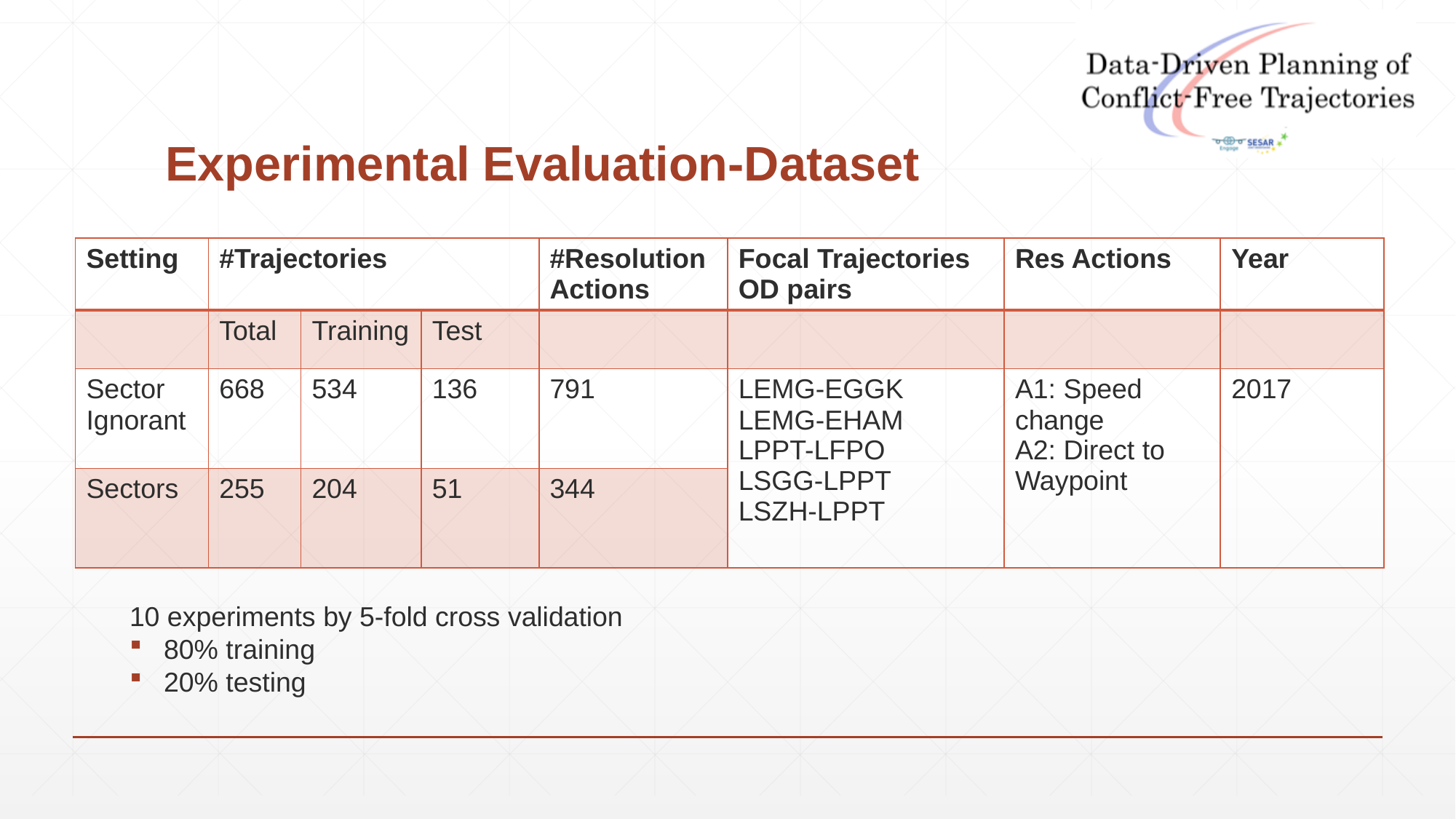

# Experimental Evaluation-Dataset
| Setting | #Trajectories |  |  | #Resolution Actions | Focal Trajectories OD pairs | Res Actions | Year |
| --- | --- | --- | --- | --- | --- | --- | --- |
|  | Total | Training | Test |  |  |  |  |
| Sector Ignorant | 668 | 534 | 136 | 791 | LEMG-EGGK LEMG-EHAM LPPT-LFPO LSGG-LPPT LSZH-LPPT | A1: Speed change A2: Direct to Waypoint | 2017 |
| Sectors | 255 | 204 | 51 | 344 |  |  |  |
10 experiments by 5-fold cross validation
80% training
20% testing